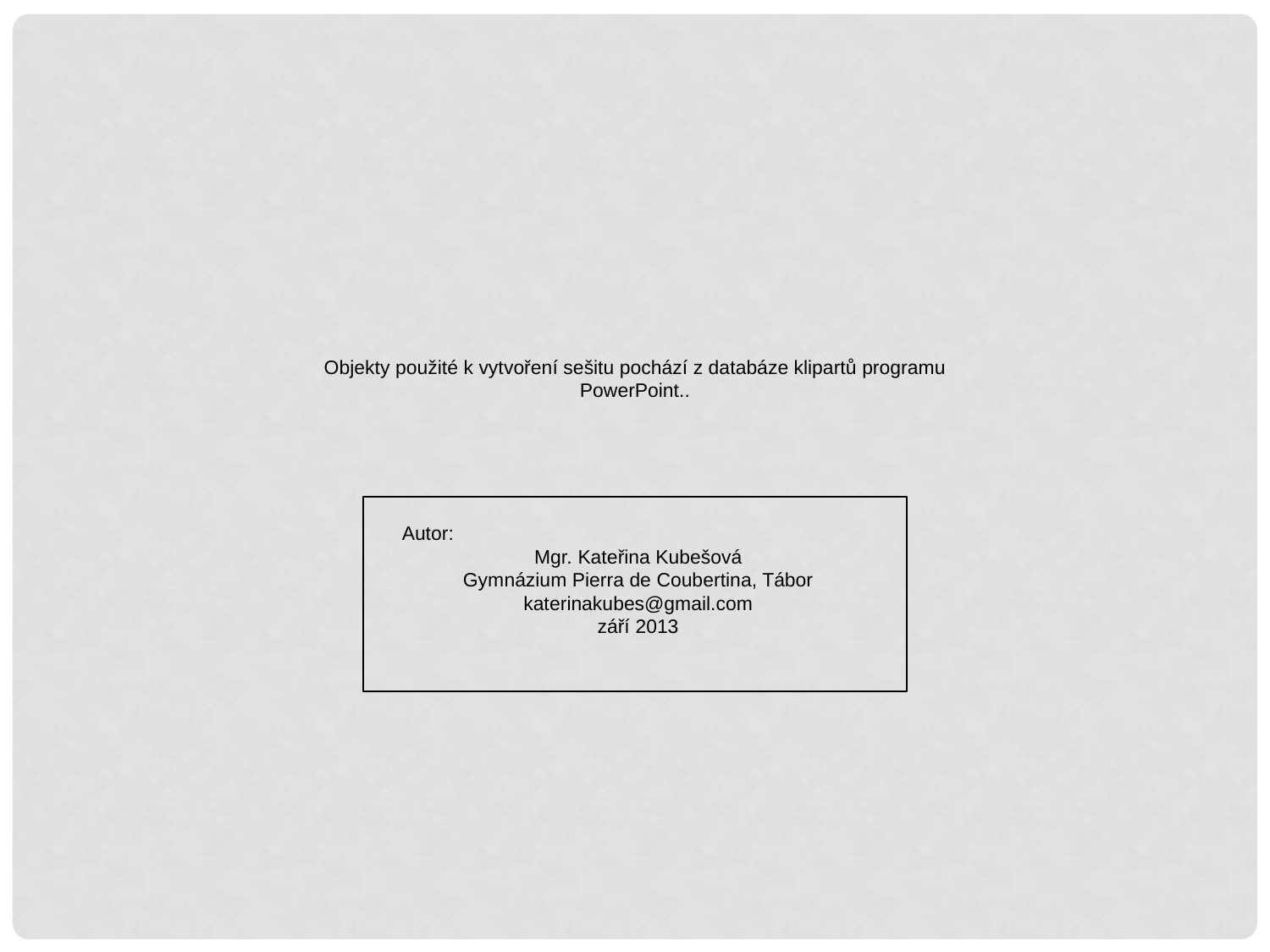

Objekty použité k vytvoření sešitu pochází z databáze klipartů programu PowerPoint..

Autor:
Mgr. Kateřina Kubešová
Gymnázium Pierra de Coubertina, Tábor
katerinakubes@gmail.com
září 2013